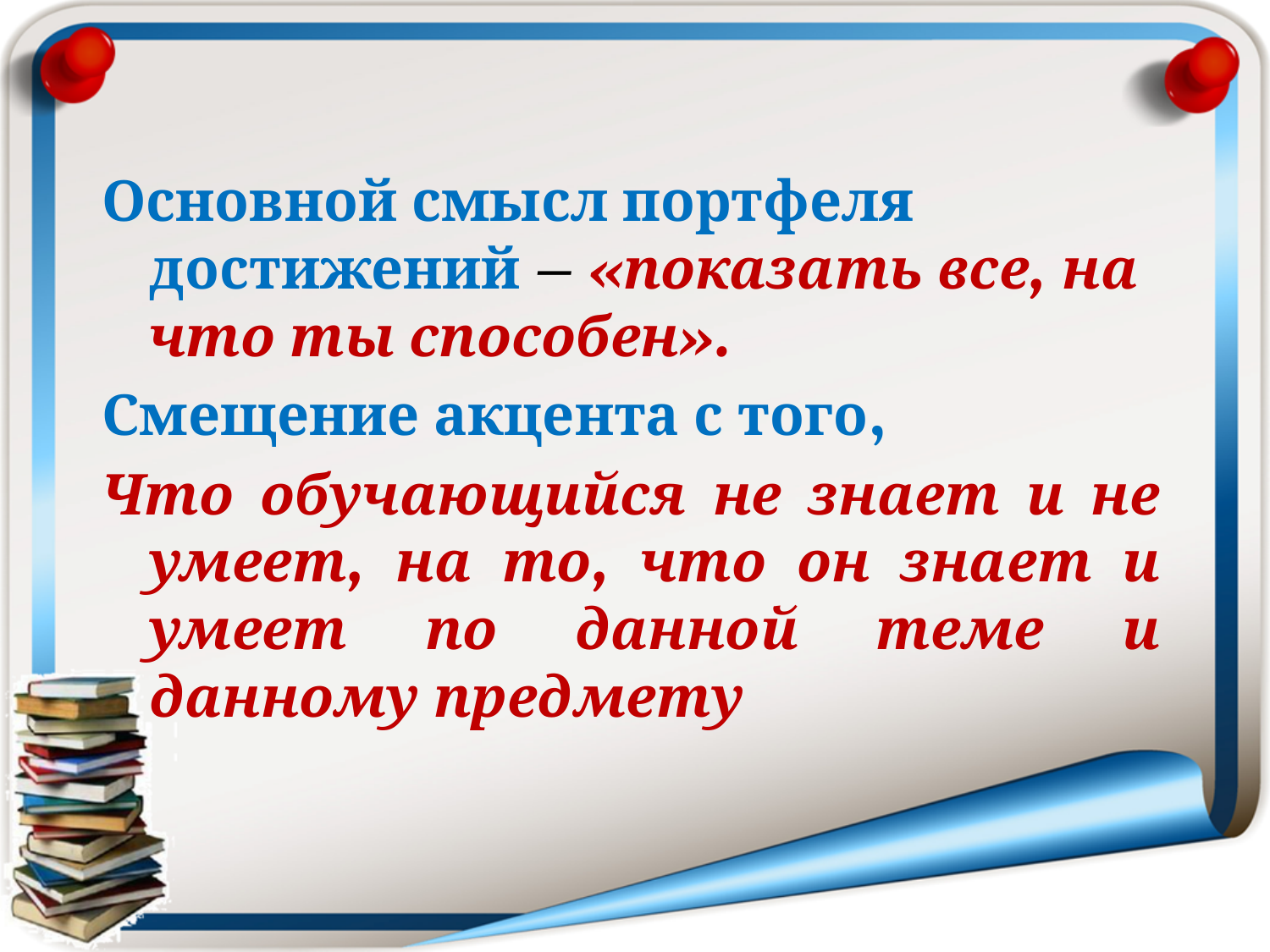

Основной смысл портфеля достижений – «показать все, на что ты способен».
Смещение акцента с того,
Что обучающийся не знает и не умеет, на то, что он знает и умеет по данной теме и данному предмету